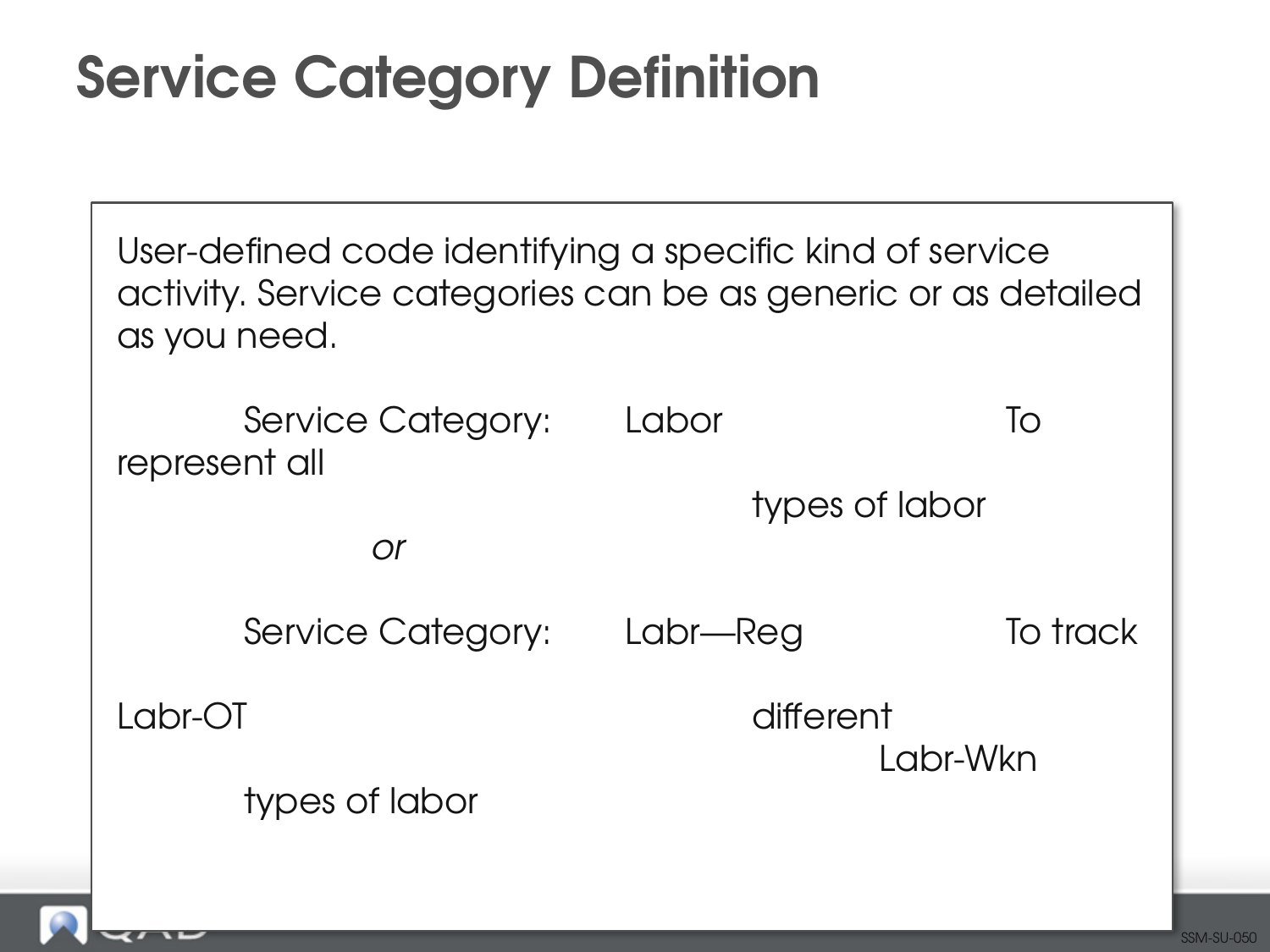

# Service Category Definition
User-defined code identifying a specific kind of service activity. Service categories can be as generic or as detailed as you need.

	Service Category:	Labor 			To represent all 												types of labor
		or

	Service Category:	Labr—Reg		To track 								Labr-OT				different
						Labr-Wkn		types of labor

SSM-SU-050